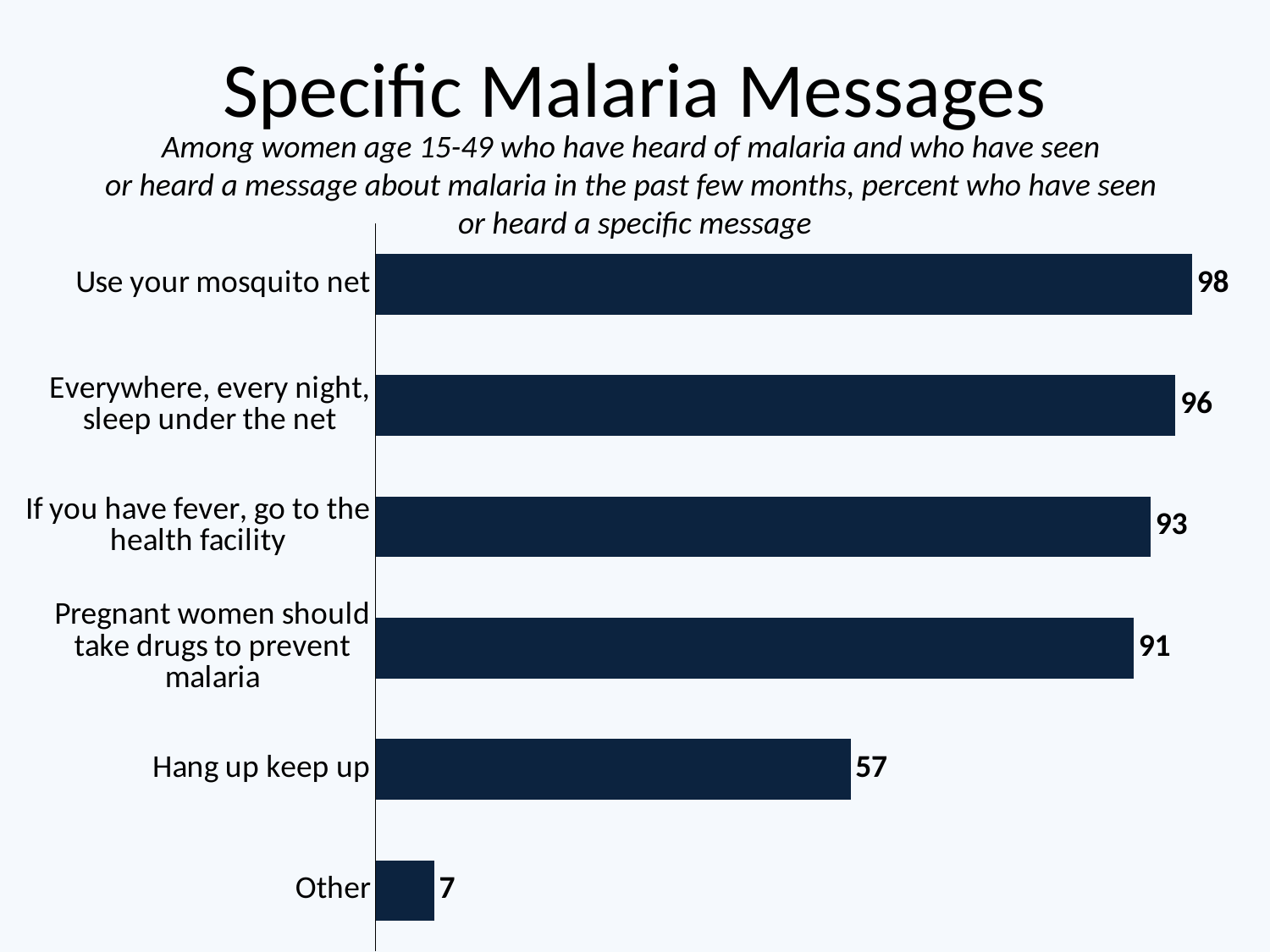

# Specific Malaria Messages
Among women age 15-49 who have heard of malaria and who have seen
or heard a message about malaria in the past few months, percent who have seen
or heard a specific message

### Chart

| Category | Series 1 |
|---|---|
| Other | 7.0 |
| Hang up keep up | 57.0 |
| Pregnant women should take drugs to prevent malaria | 91.0 |
| If you have fever, go to the health facility | 93.0 |
| Everywhere, every night, sleep under the net | 96.0 |
| Use your mosquito net | 98.0 |